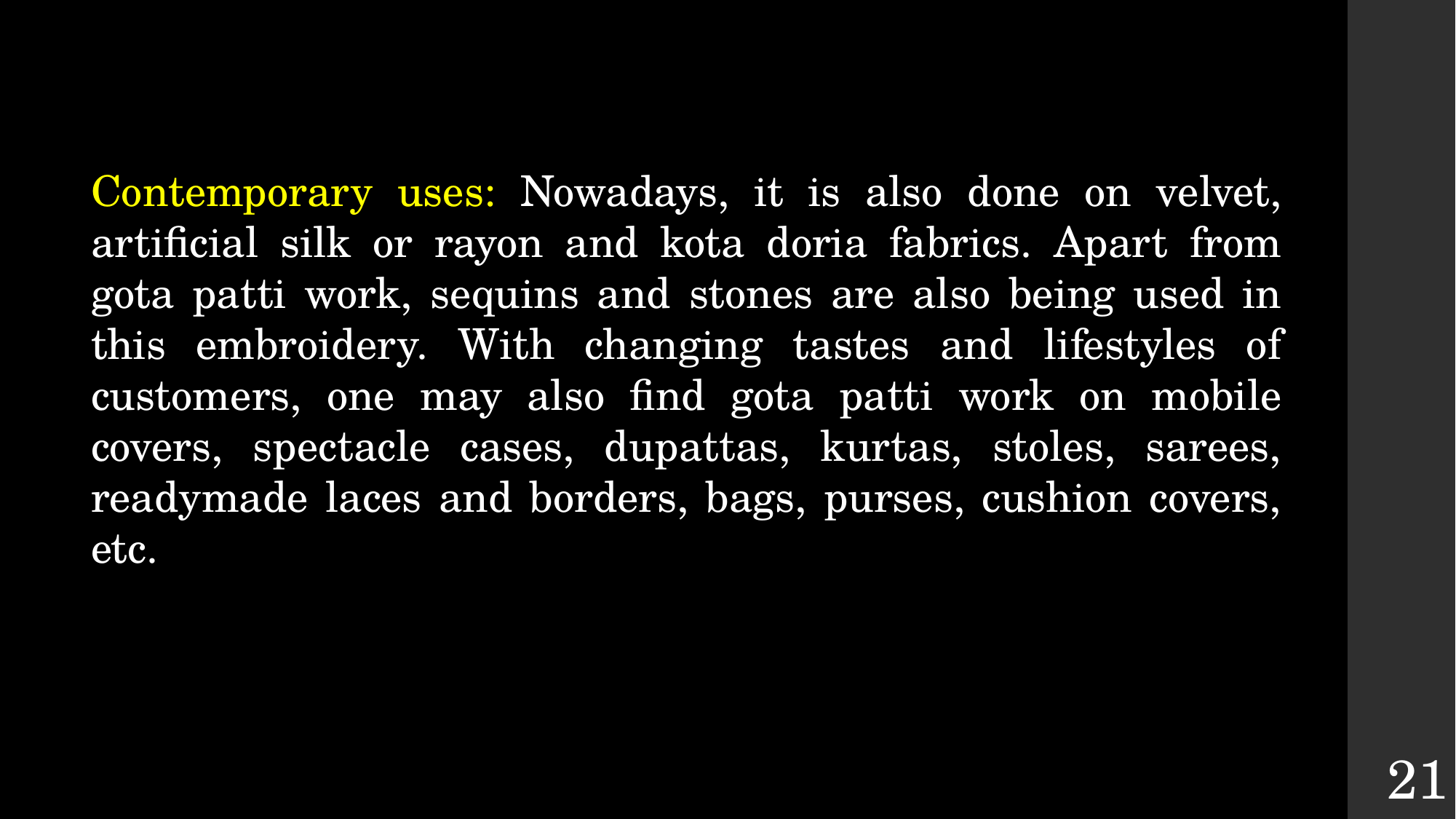

Contemporary uses: Nowadays, it is also done on velvet, artificial silk or rayon and kota doria fabrics. Apart from gota patti work, sequins and stones are also being used in this embroidery. With changing tastes and lifestyles of customers, one may also find gota patti work on mobile covers, spectacle cases, dupattas, kurtas, stoles, sarees, readymade laces and borders, bags, purses, cushion covers, etc.
21